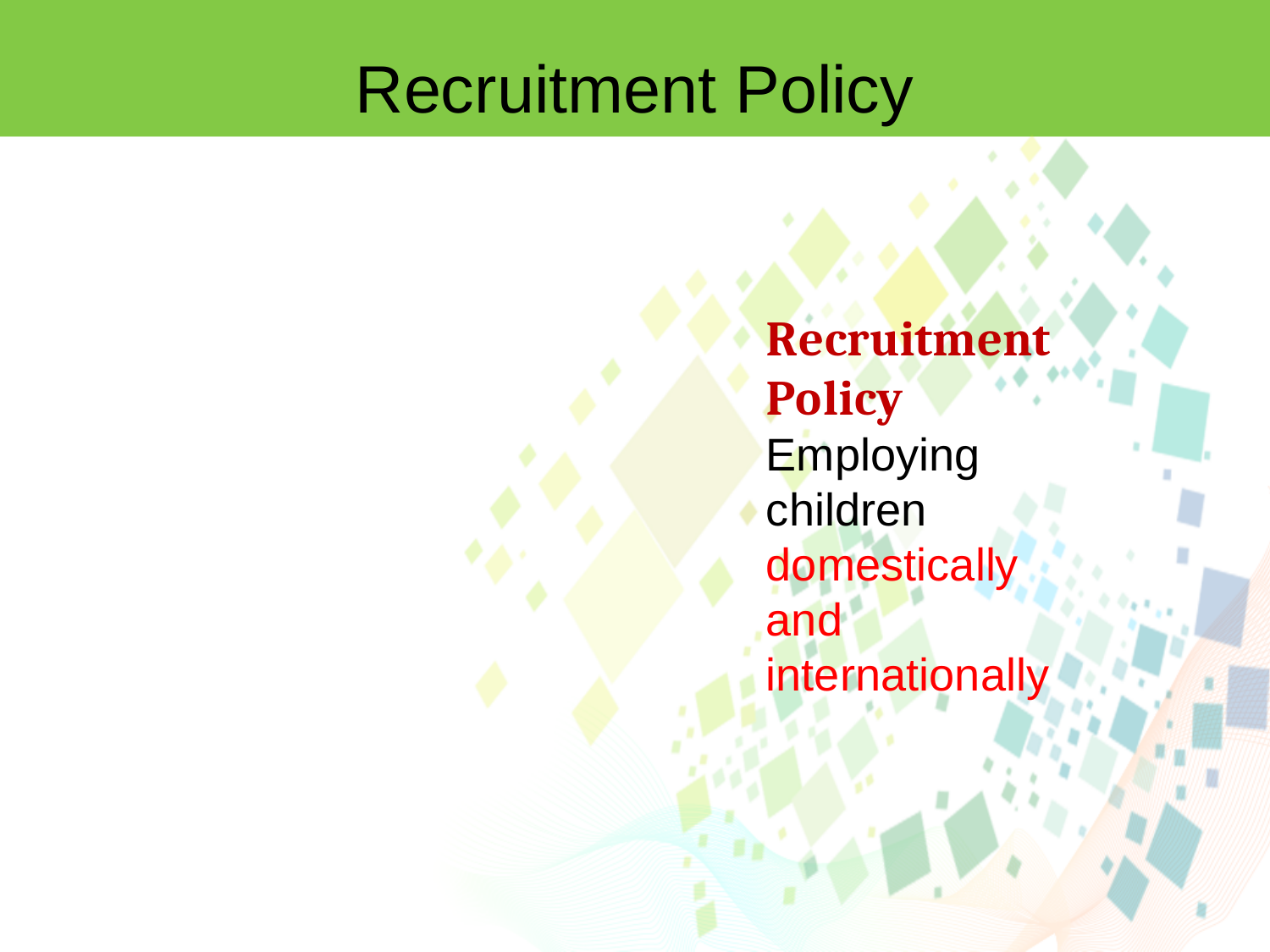

Recruitment Policy

Recruitment Policy
Employing children domestically and internationally